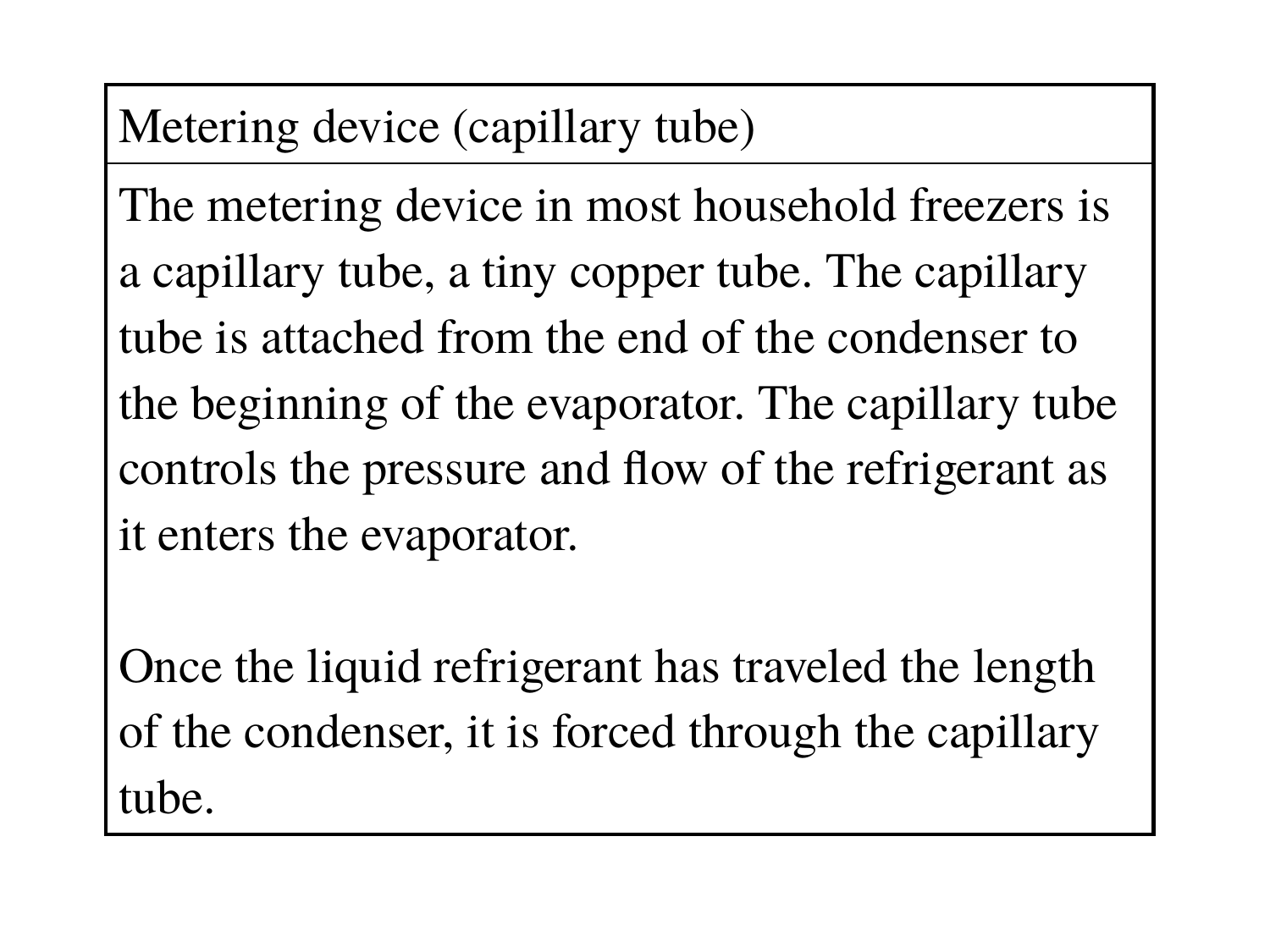

| Metering device (capillary tube) |
| --- |
| The metering device in most household freezers is a capillary tube, a tiny copper tube. The capillary tube is attached from the end of the condenser to the beginning of the evaporator. The capillary tube controls the pressure and flow of the refrigerant as it enters the evaporator. Once the liquid refrigerant has traveled the length of the condenser, it is forced through the capillary tube. |